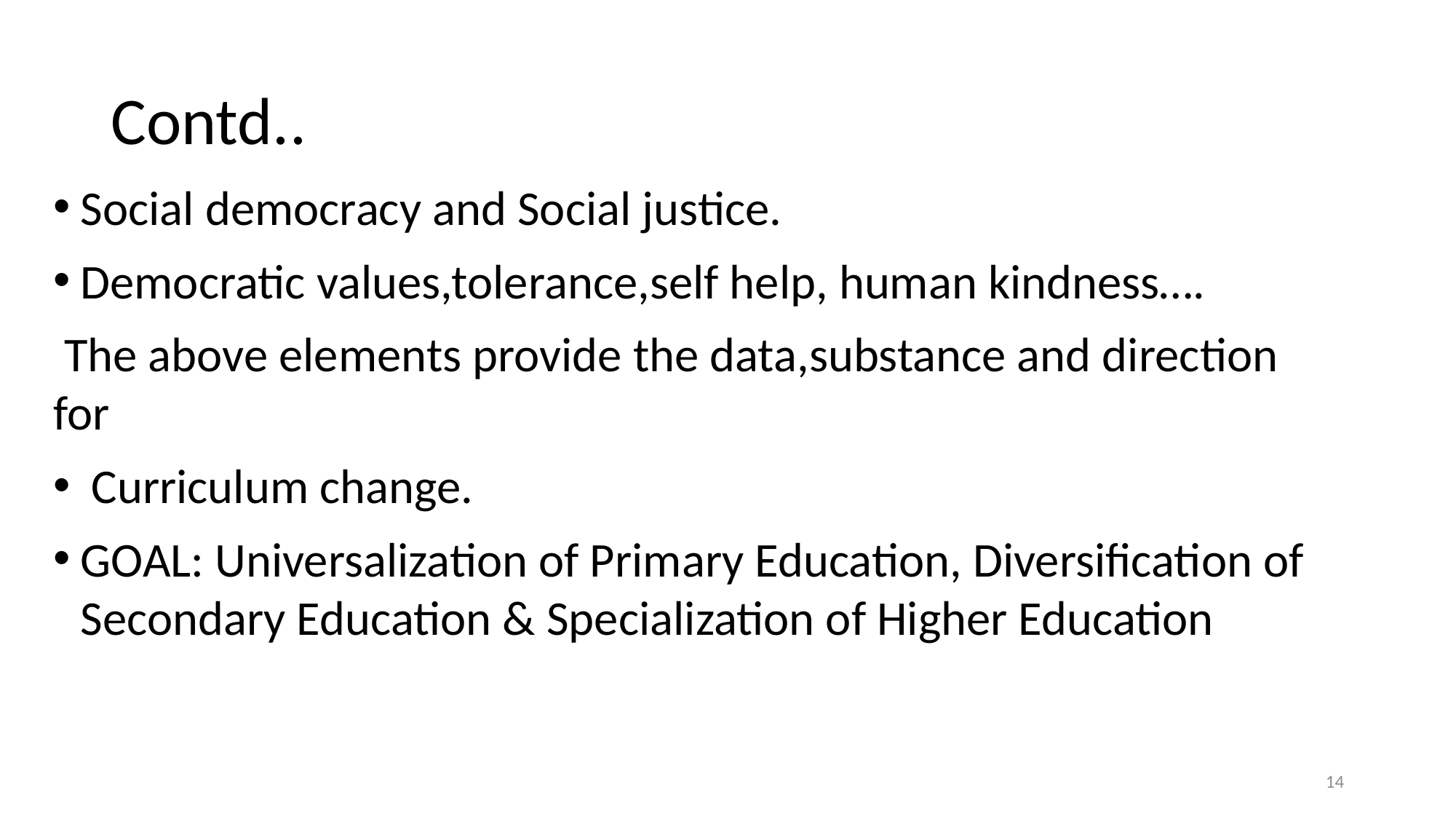

# Contd..
Social democracy and Social justice.
Democratic values,tolerance,self help, human kindness….
 The above elements provide the data,substance and direction for
 Curriculum change.
GOAL: Universalization of Primary Education, Diversification of Secondary Education & Specialization of Higher Education
14